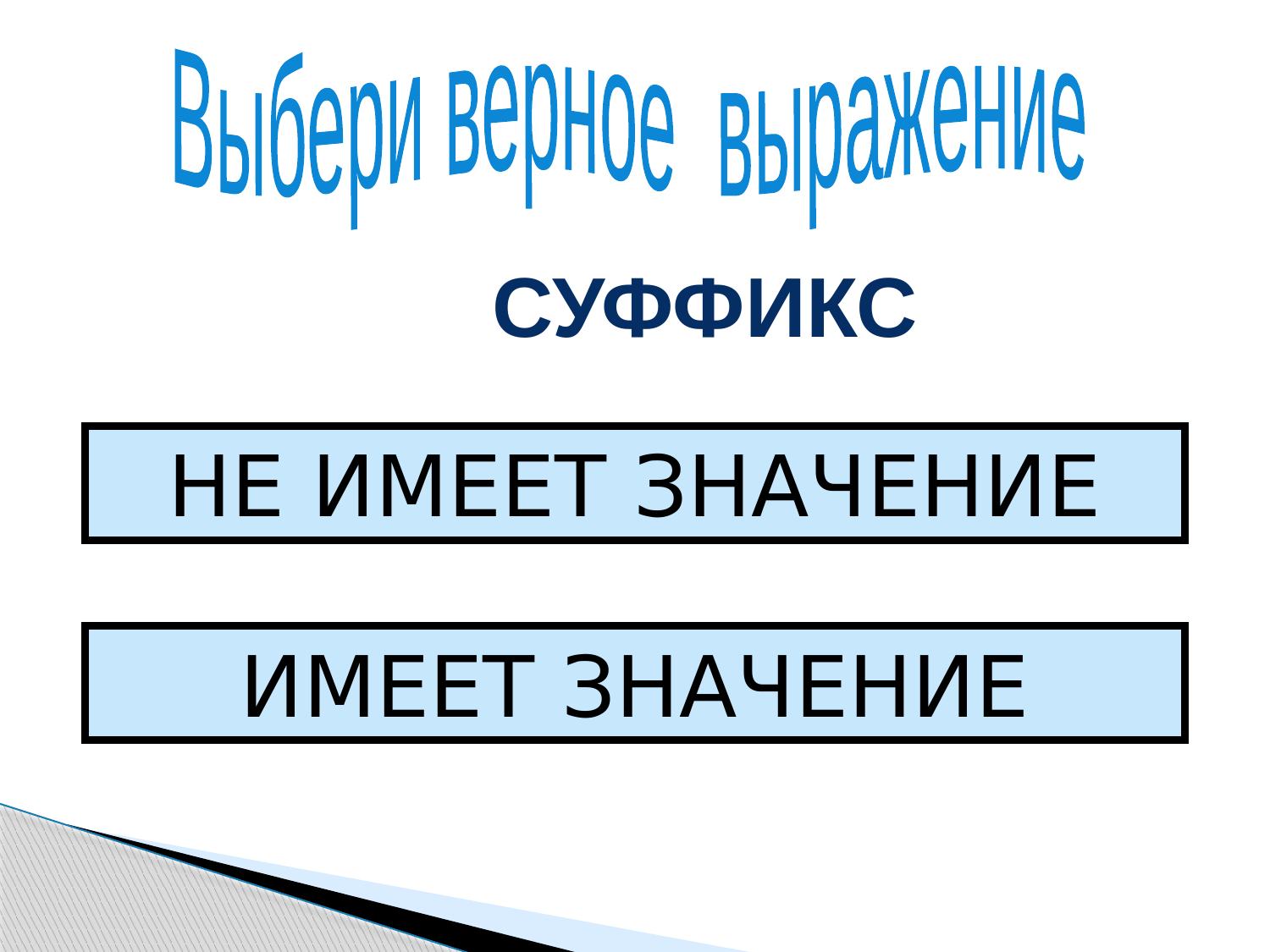

Выбери верное  выражение
СУФФИКС
НЕ ИМЕЕТ ЗНАЧЕНИЕ
ИМЕЕТ ЗНАЧЕНИЕ